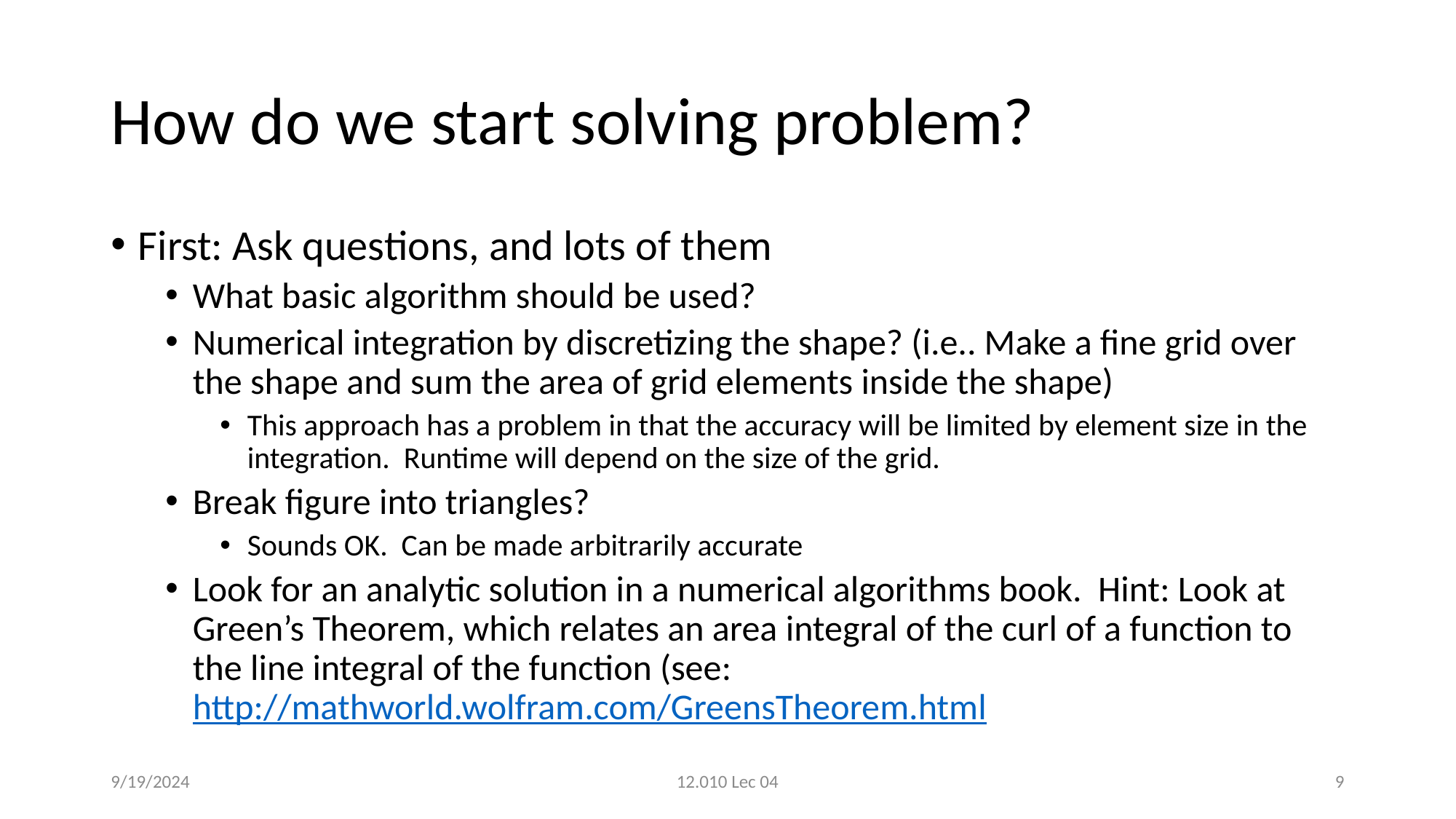

# How do we start solving problem?
First: Ask questions, and lots of them
What basic algorithm should be used?
Numerical integration by discretizing the shape? (i.e.. Make a fine grid over the shape and sum the area of grid elements inside the shape)
This approach has a problem in that the accuracy will be limited by element size in the integration.  Runtime will depend on the size of the grid.
Break figure into triangles?
Sounds OK.  Can be made arbitrarily accurate
Look for an analytic solution in a numerical algorithms book.  Hint: Look at Green’s Theorem, which relates an area integral of the curl of a function to the line integral of the function (see:
http://mathworld.wolfram.com/GreensTheorem.html
9/19/2024
12.010 Lec 04
9